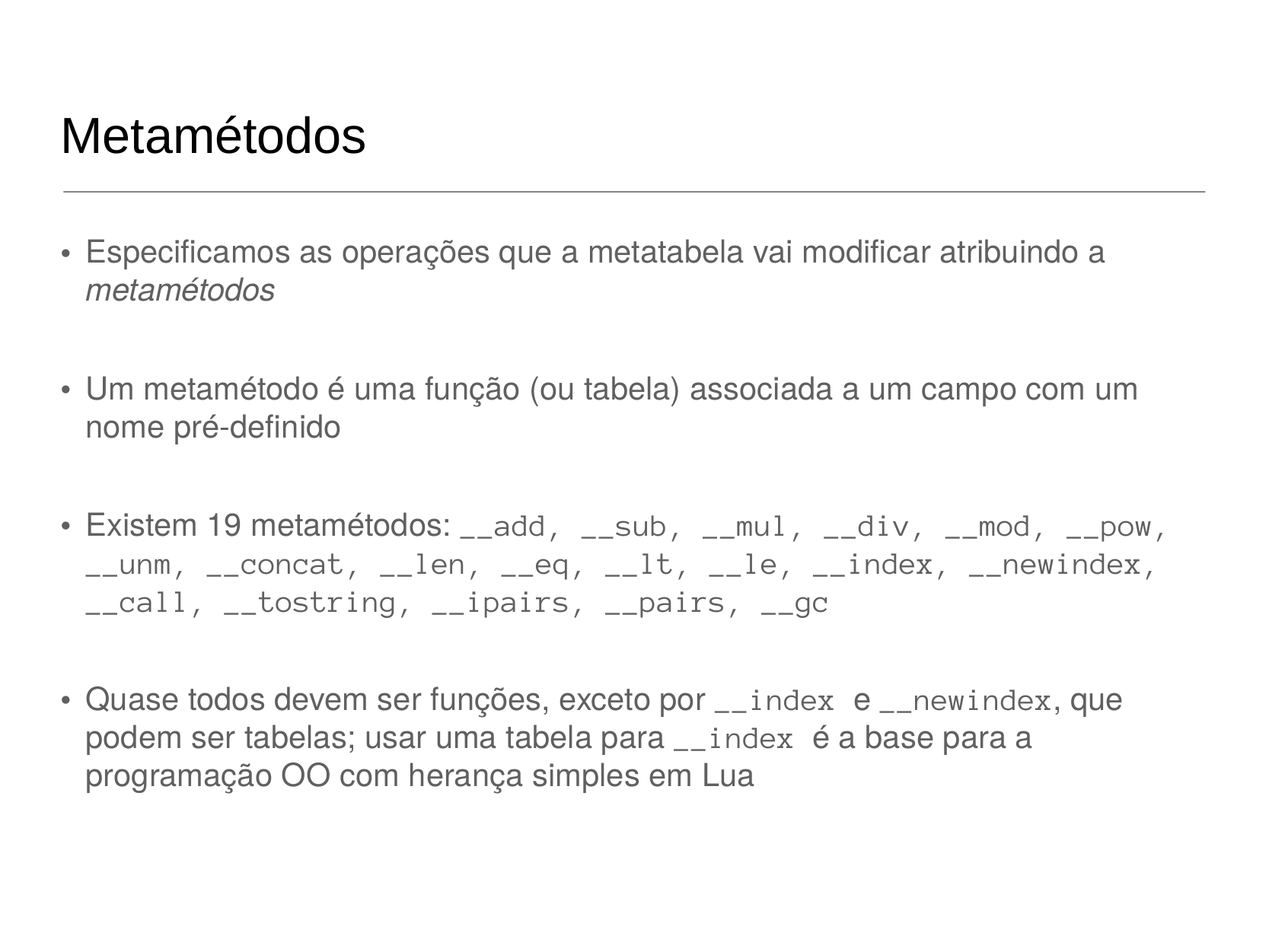

# Metamétodos
Especificamos as operações que a metatabela vai modificar atribuindo a metamétodos
Um metamétodo é uma função (ou tabela) associada a um campo com um nome pré-definido
Existem 19 metamétodos: __add, __sub, __mul, __div, __mod, __pow, __unm, __concat, __len, __eq, __lt, __le, __index, __newindex, __call, __tostring, __ipairs, __pairs, __gc
Quase todos devem ser funções, exceto por __index e __newindex, que podem ser tabelas; usar uma tabela para __index é a base para a programação OO com herança simples em Lua